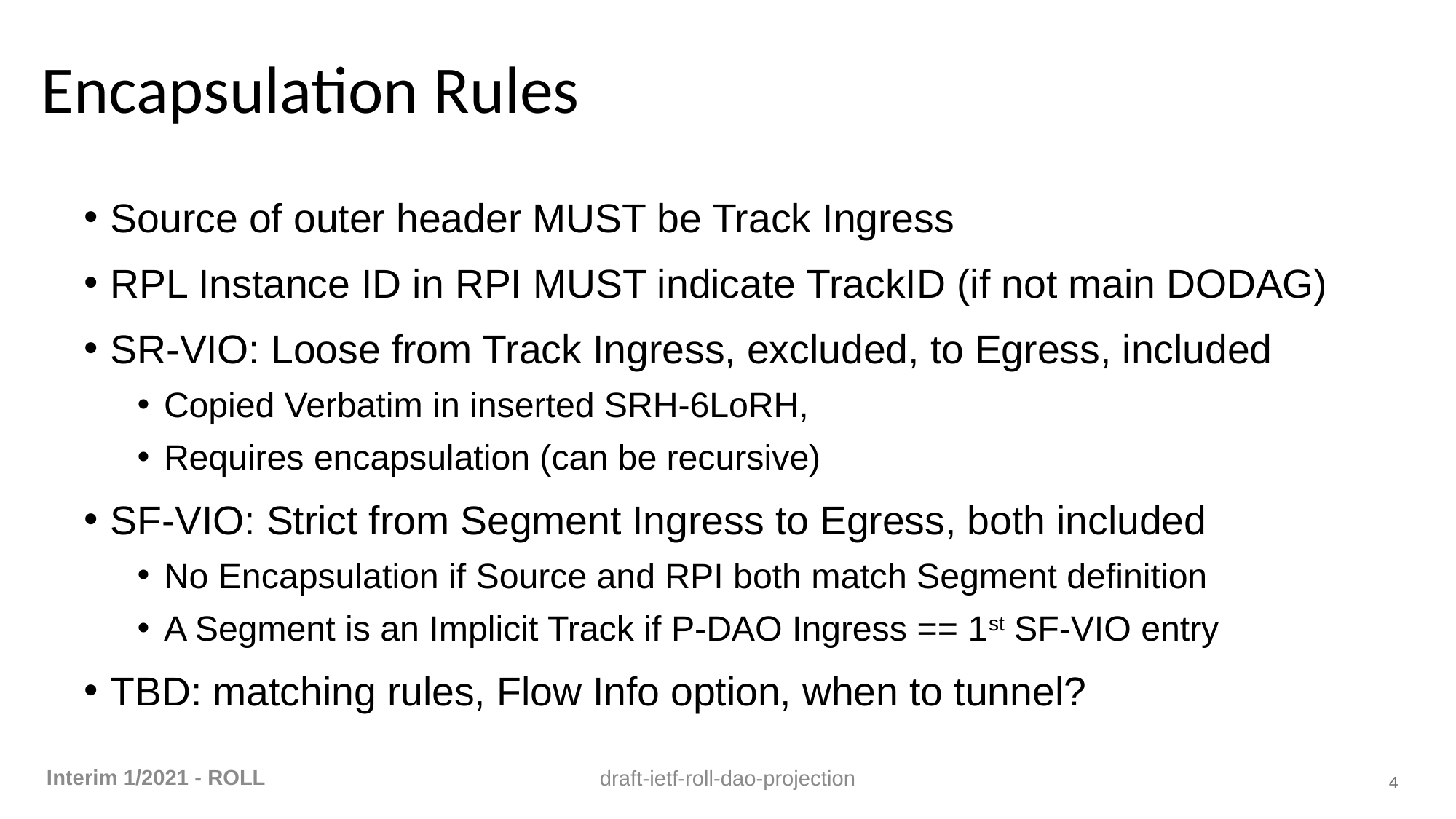

# Encapsulation Rules
Source of outer header MUST be Track Ingress
RPL Instance ID in RPI MUST indicate TrackID (if not main DODAG)
SR-VIO: Loose from Track Ingress, excluded, to Egress, included
Copied Verbatim in inserted SRH-6LoRH,
Requires encapsulation (can be recursive)
SF-VIO: Strict from Segment Ingress to Egress, both included
No Encapsulation if Source and RPI both match Segment definition
A Segment is an Implicit Track if P-DAO Ingress == 1st SF-VIO entry
TBD: matching rules, Flow Info option, when to tunnel?